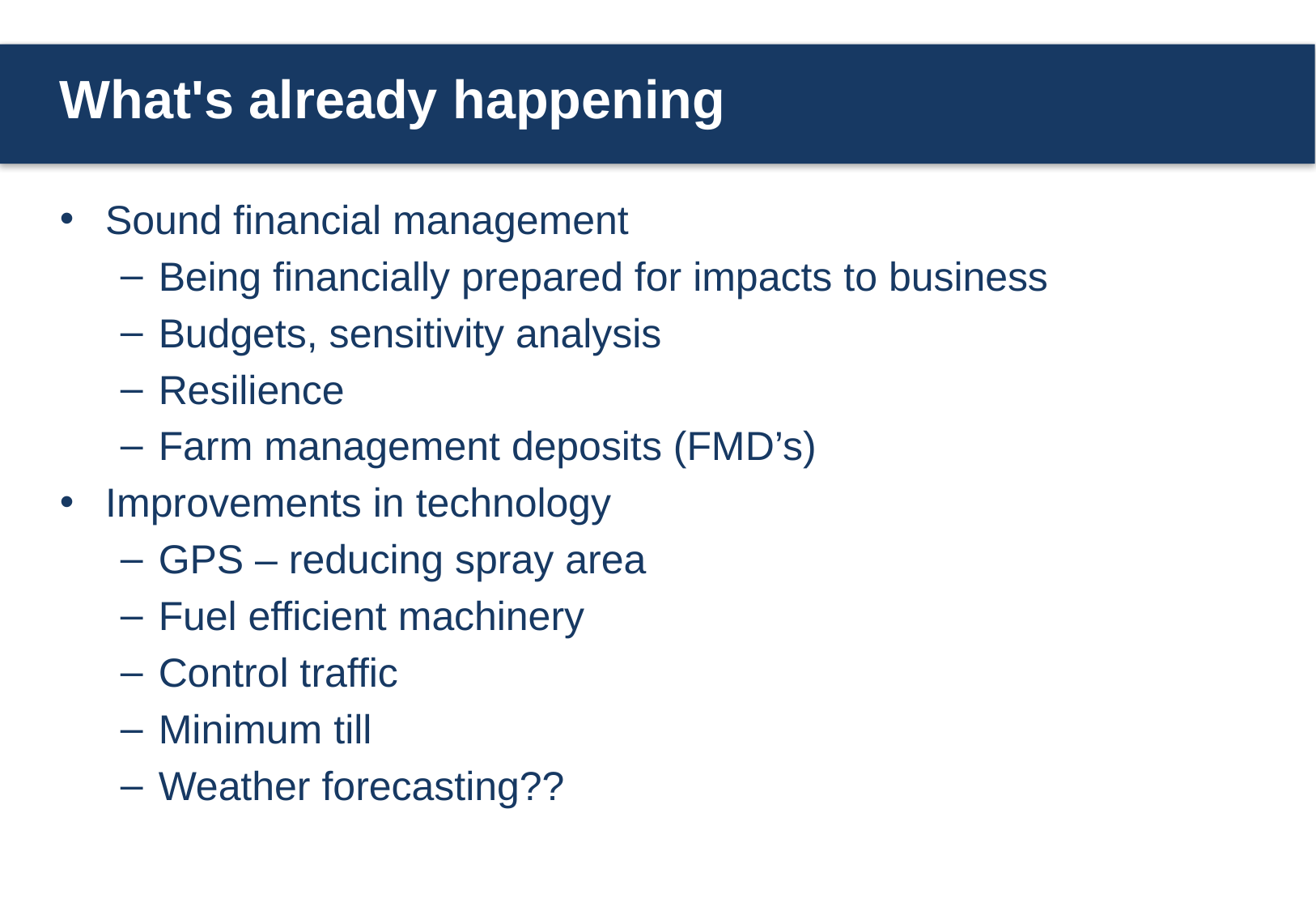

# What's already happening
Sound financial management
Being financially prepared for impacts to business
Budgets, sensitivity analysis
Resilience
Farm management deposits (FMD’s)
Improvements in technology
GPS – reducing spray area
Fuel efficient machinery
Control traffic
Minimum till
Weather forecasting??